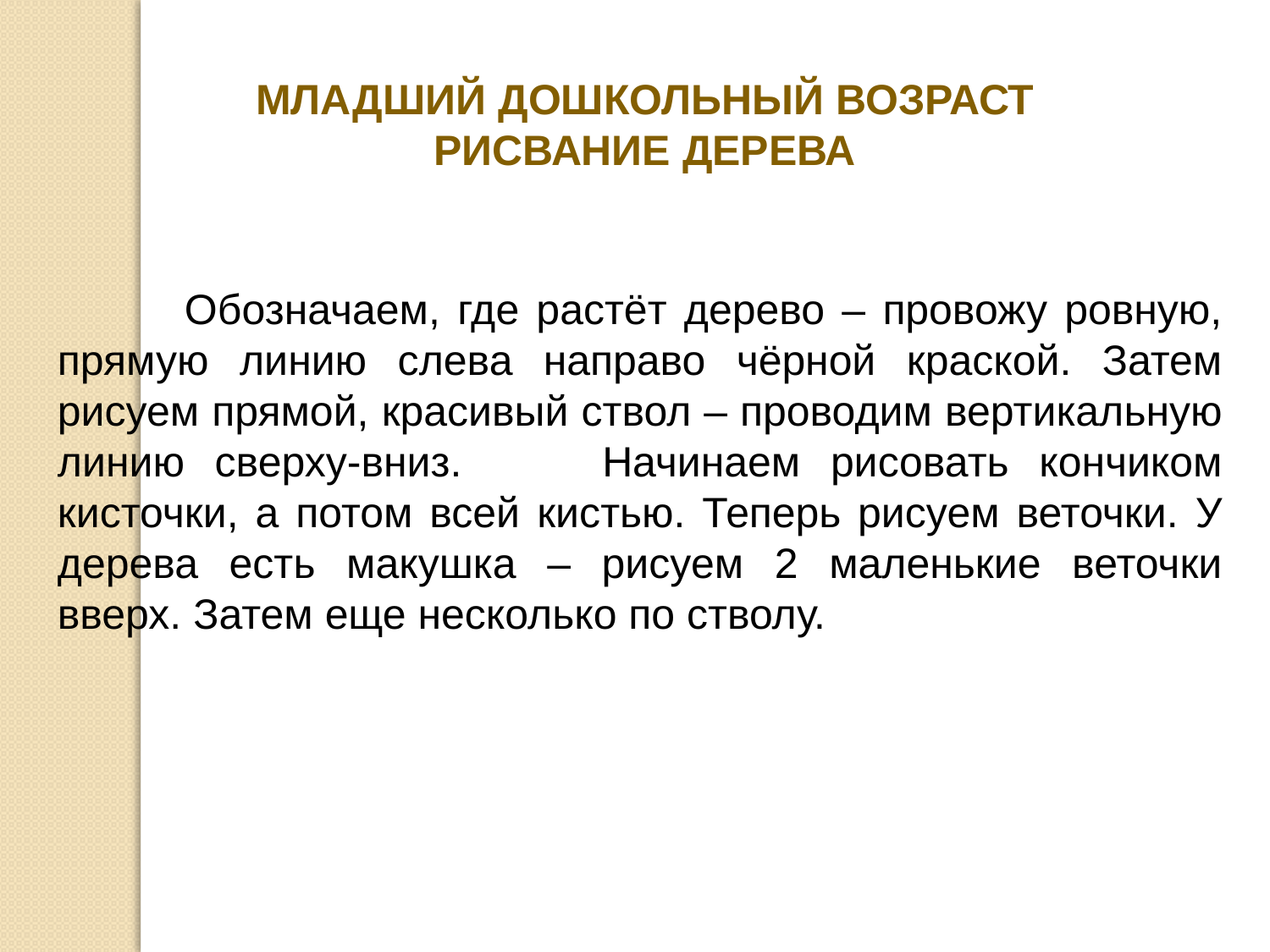

МЛАДШИЙ ДОШКОЛЬНЫЙ ВОЗРАСТ
РИСВАНИЕ ДЕРЕВА
	Обозначаем, где растёт дерево – провожу ровную, прямую линию слева направо чёрной краской. Затем рисуем прямой, красивый ствол – проводим вертикальную линию сверху-вниз. 	Начинаем рисовать кончиком кисточки, а потом всей кистью. Теперь рисуем веточки. У дерева есть макушка – рисуем 2 маленькие веточки вверх. Затем еще несколько по стволу.